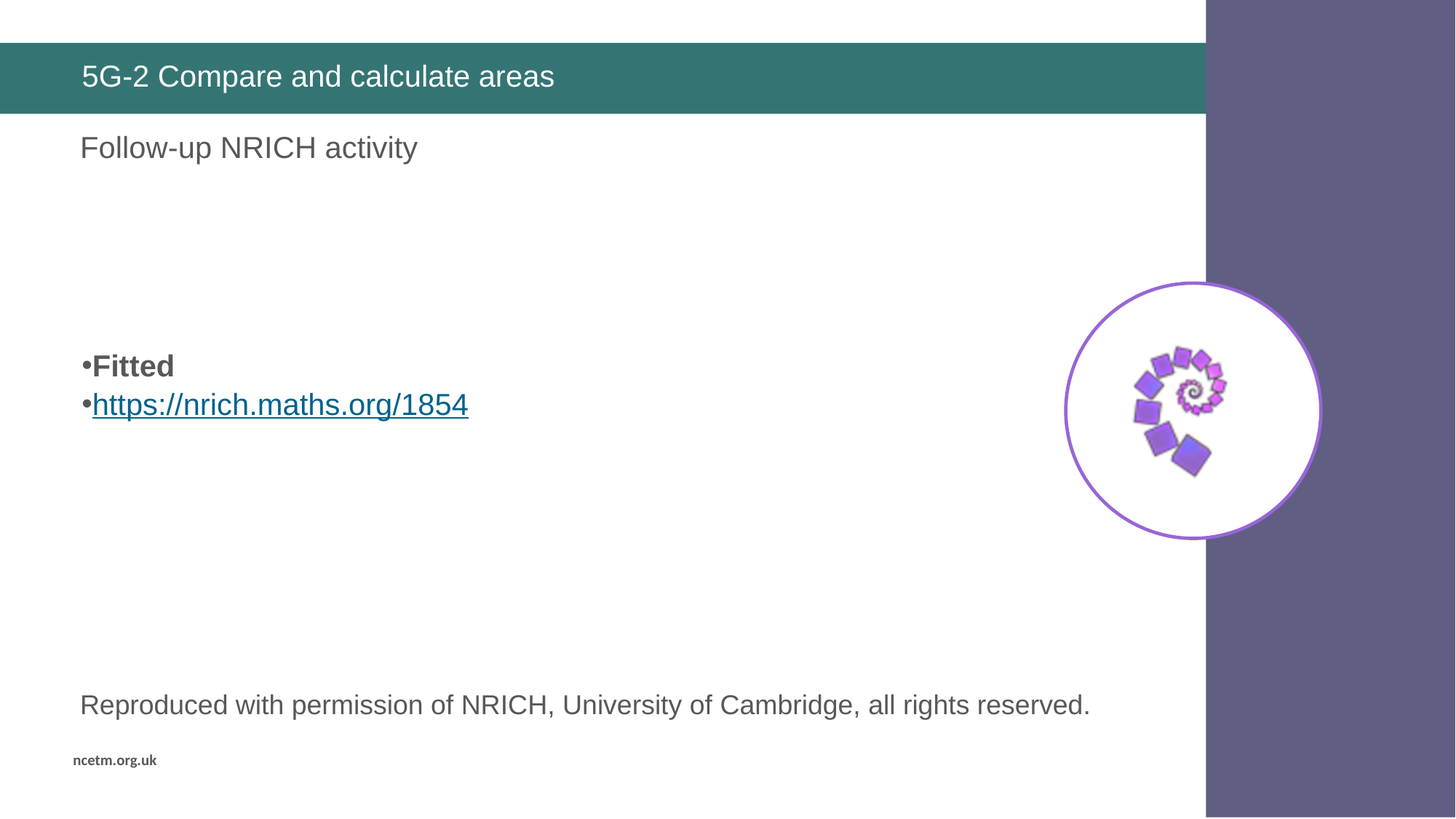

# 5G-2 Compare and calculate areas

Fitted
https://nrich.maths.org/1854